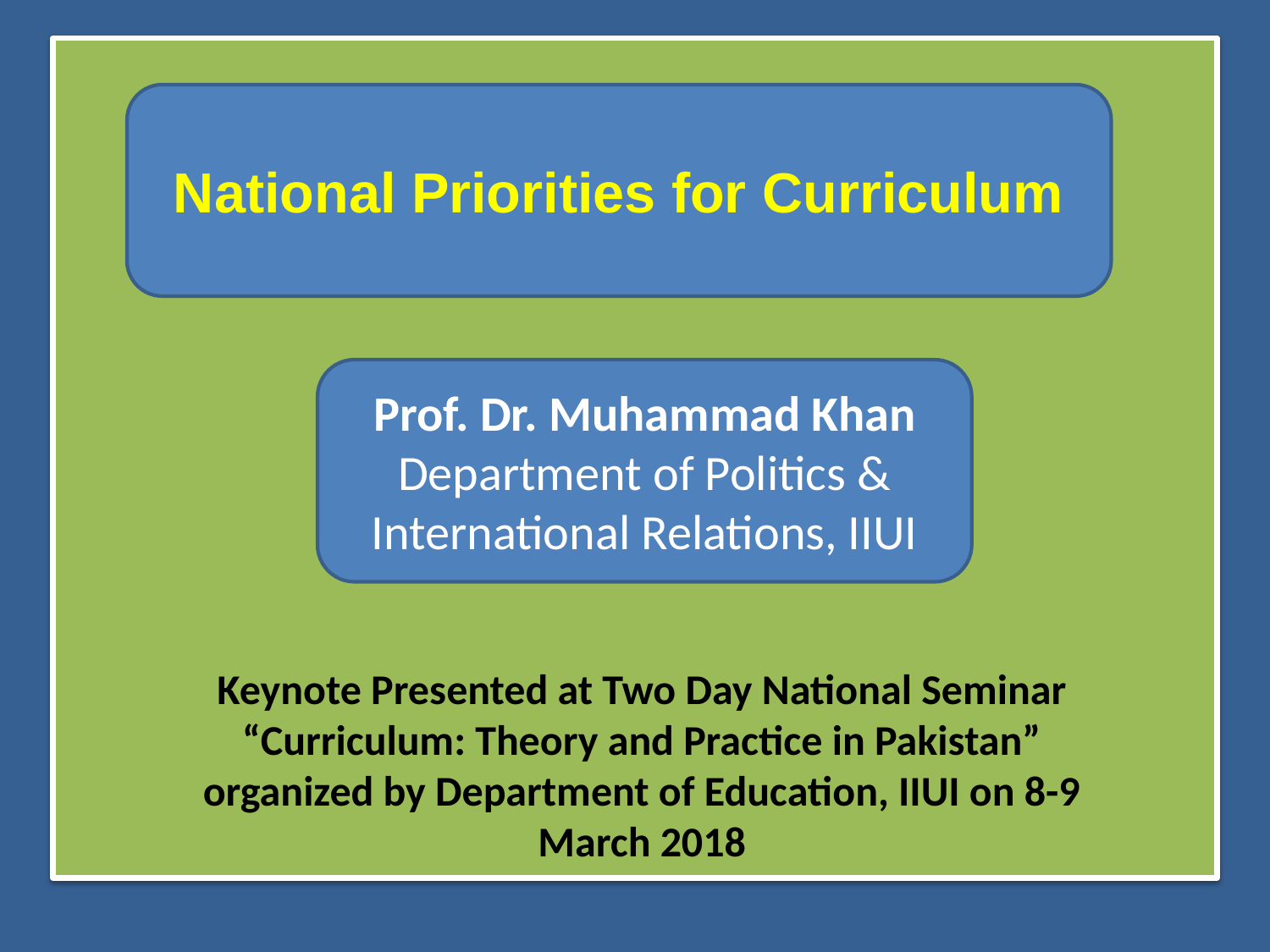

#
National Priorities for Curriculum
Prof. Dr. Muhammad Khan
Department of Politics & International Relations, IIUI
Keynote Presented at Two Day National Seminar “Curriculum: Theory and Practice in Pakistan” organized by Department of Education, IIUI on 8-9 March 2018